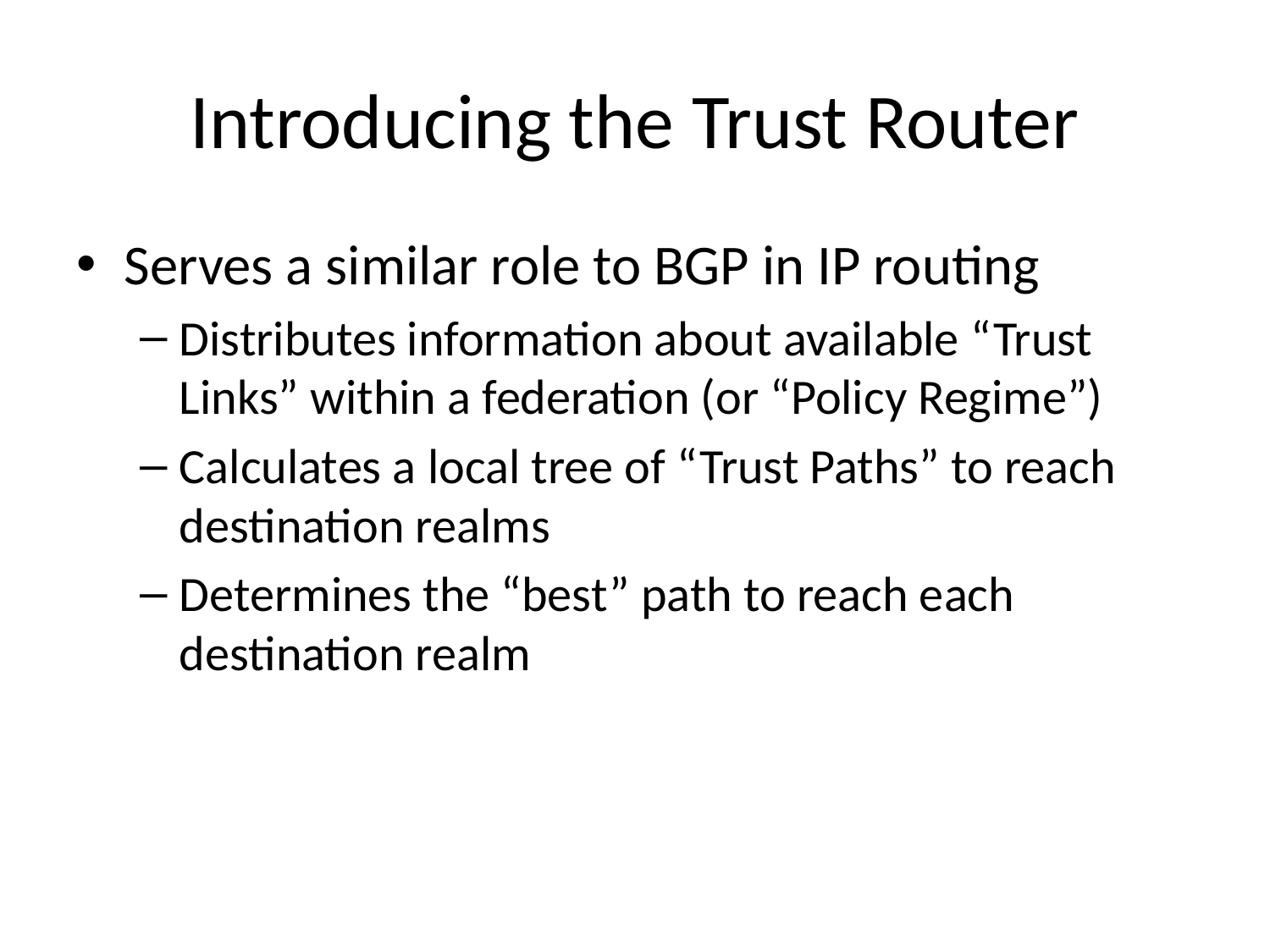

# Introducing the Trust Router
Serves a similar role to BGP in IP routing
Distributes information about available “Trust Links” within a federation (or “Policy Regime”)
Calculates a local tree of “Trust Paths” to reach destination realms
Determines the “best” path to reach each destination realm